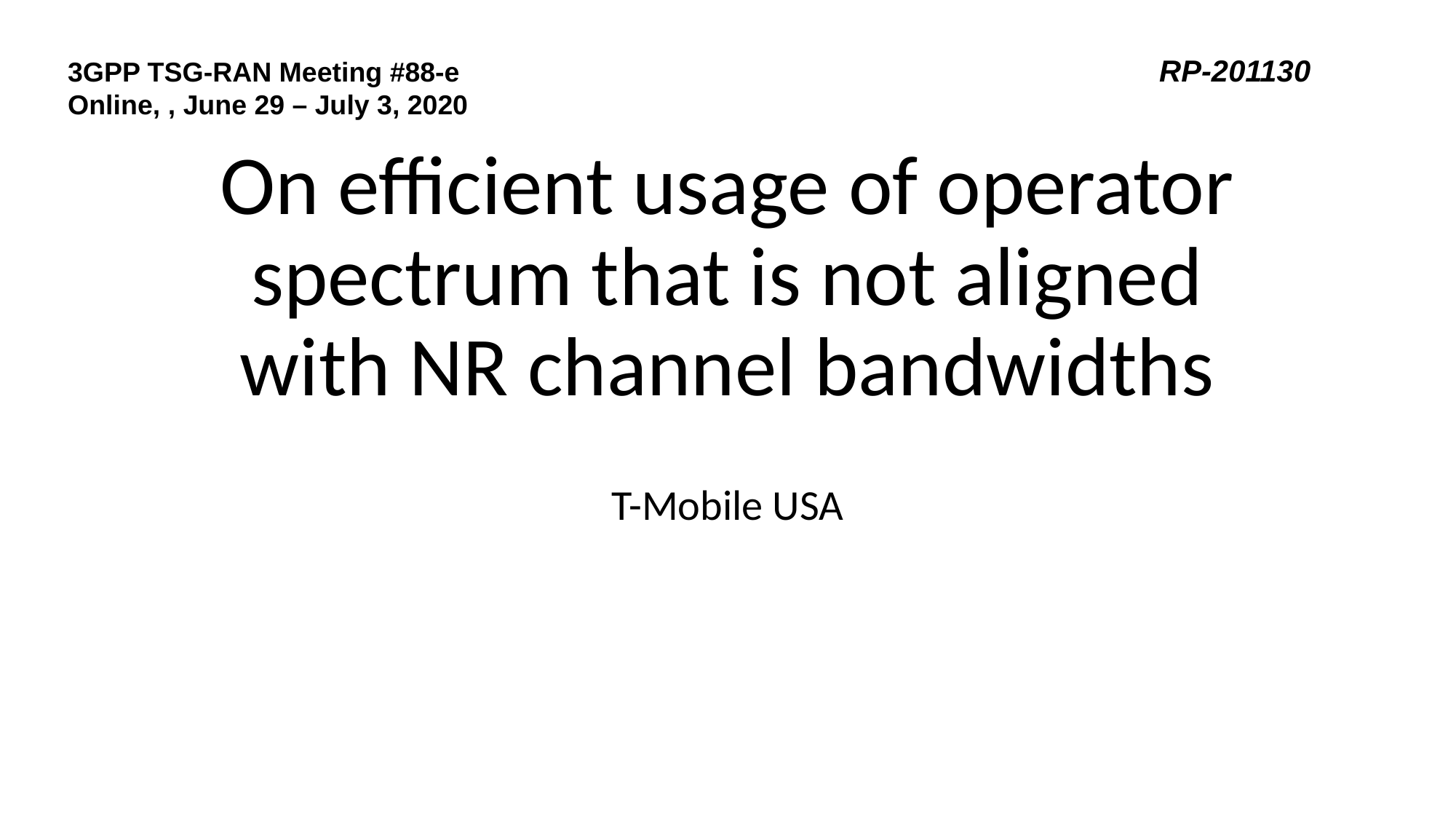

3GPP TSG-RAN Meeting #88-e					RP-201130
Online, , June 29 – July 3, 2020
# On efficient usage of operator spectrum that is not aligned with NR channel bandwidths
T-Mobile USA